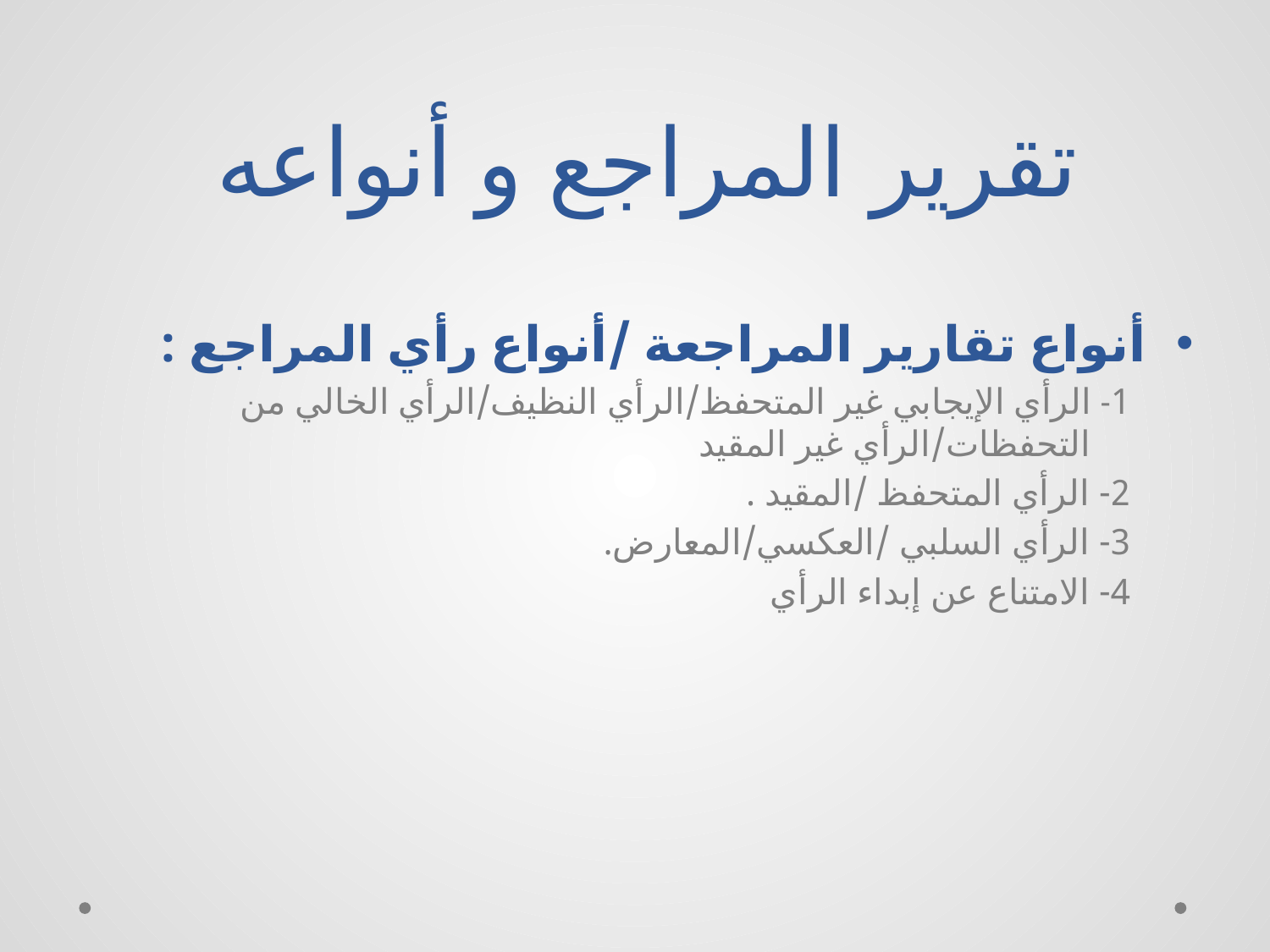

# تقرير المراجع و أنواعه
أنواع تقارير المراجعة /أنواع رأي المراجع :
1- الرأي الإيجابي غير المتحفظ/الرأي النظيف/الرأي الخالي من التحفظات/الرأي غير المقيد
2- الرأي المتحفظ /المقيد .
3- الرأي السلبي /العكسي/المعارض.
4- الامتناع عن إبداء الرأي